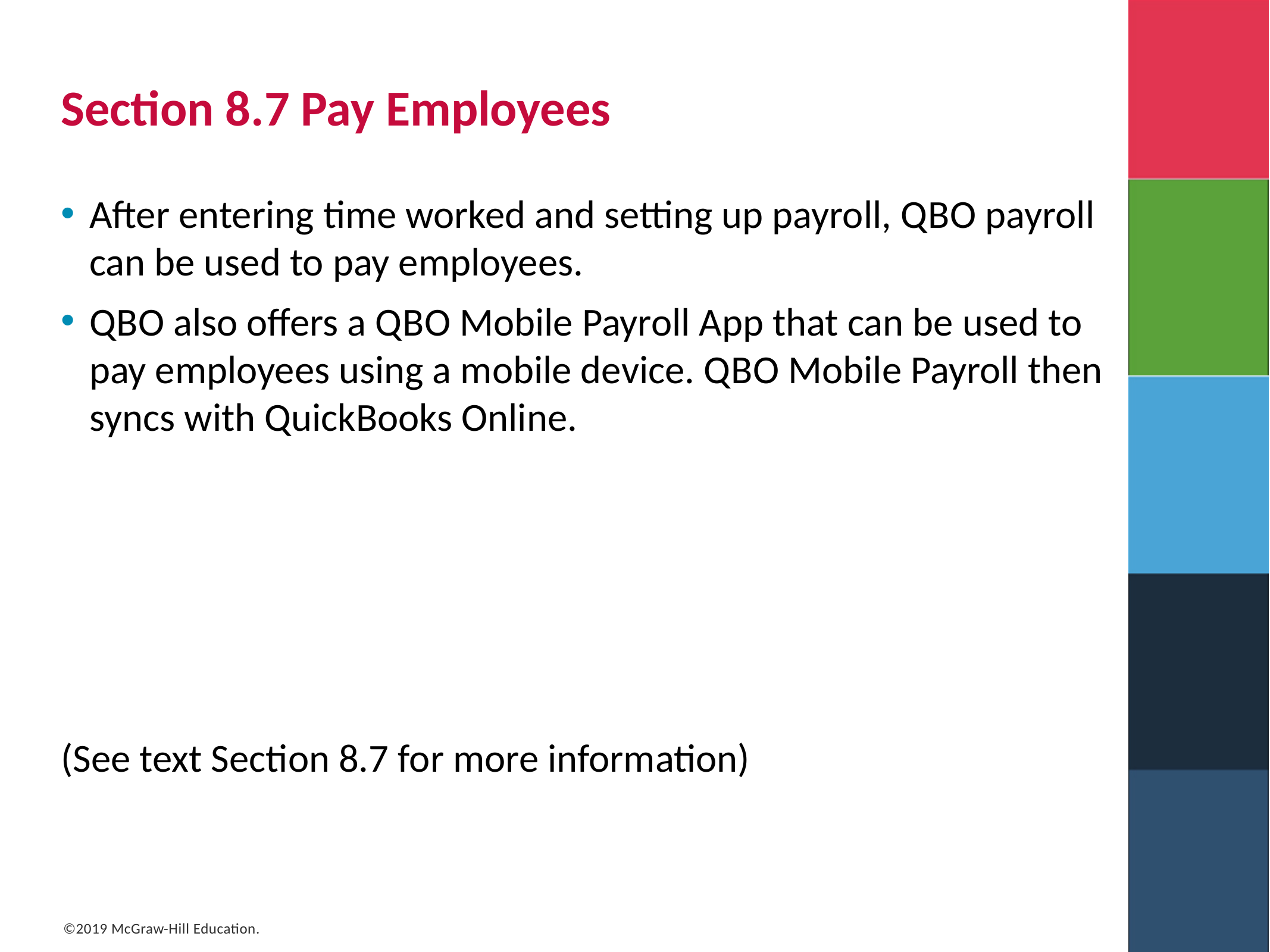

# Section 8.7 Pay Employees
After entering time worked and setting up payroll, Q B O payroll can be used to pay employees.
Q B O also offers a Q B O Mobile Payroll App that can be used to pay employees using a mobile device. Q B O Mobile Payroll then syncs with QuickBooks Online.
(See text Section 8.7 for more information)